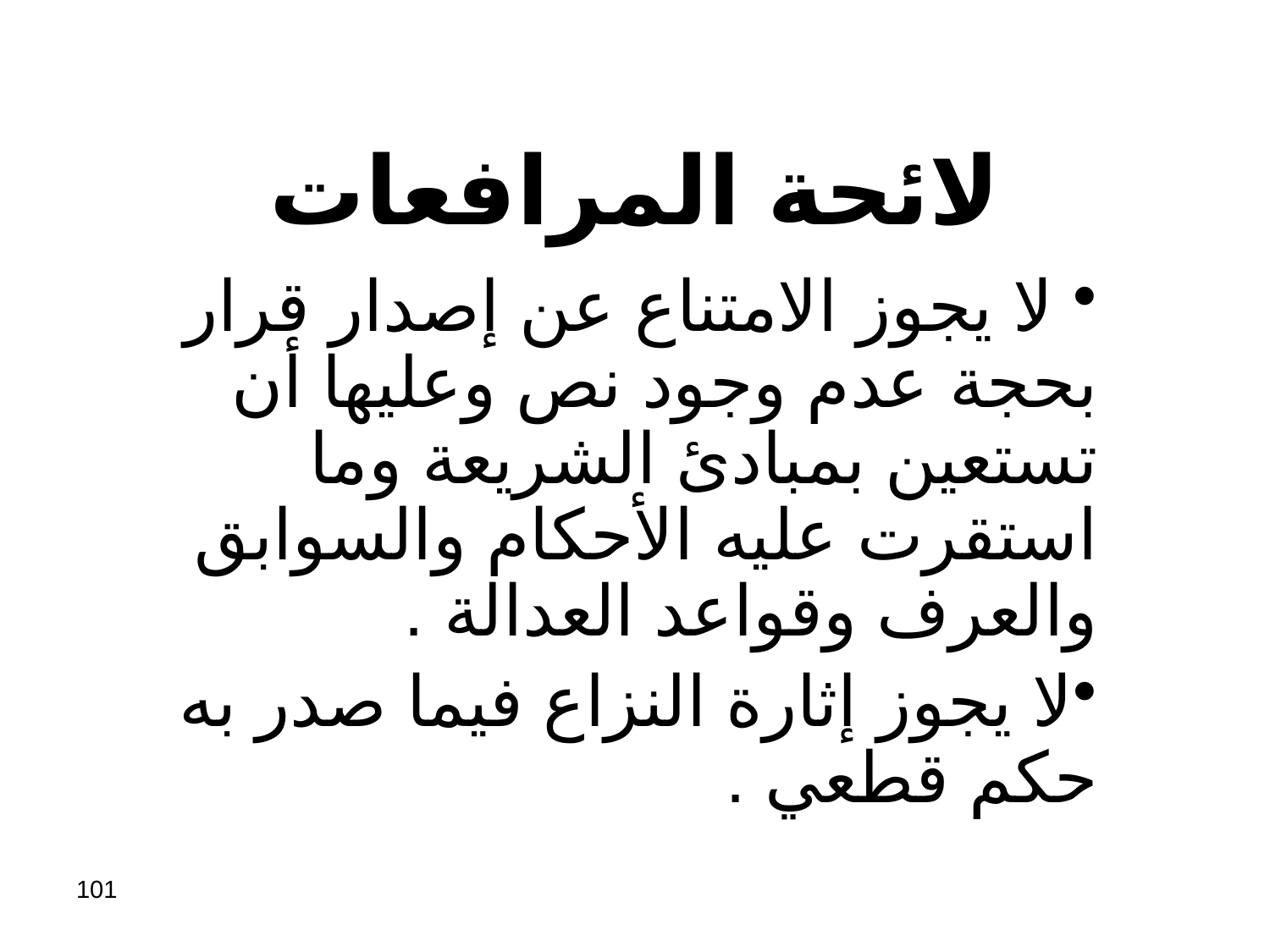

# لائحة المرافعات
 لا يجوز الامتناع عن إصدار قرار بحجة عدم وجود نص وعليها أن تستعين بمبادئ الشريعة وما استقرت عليه الأحكام والسوابق والعرف وقواعد العدالة .
لا يجوز إثارة النزاع فيما صدر به حكم قطعي .

101